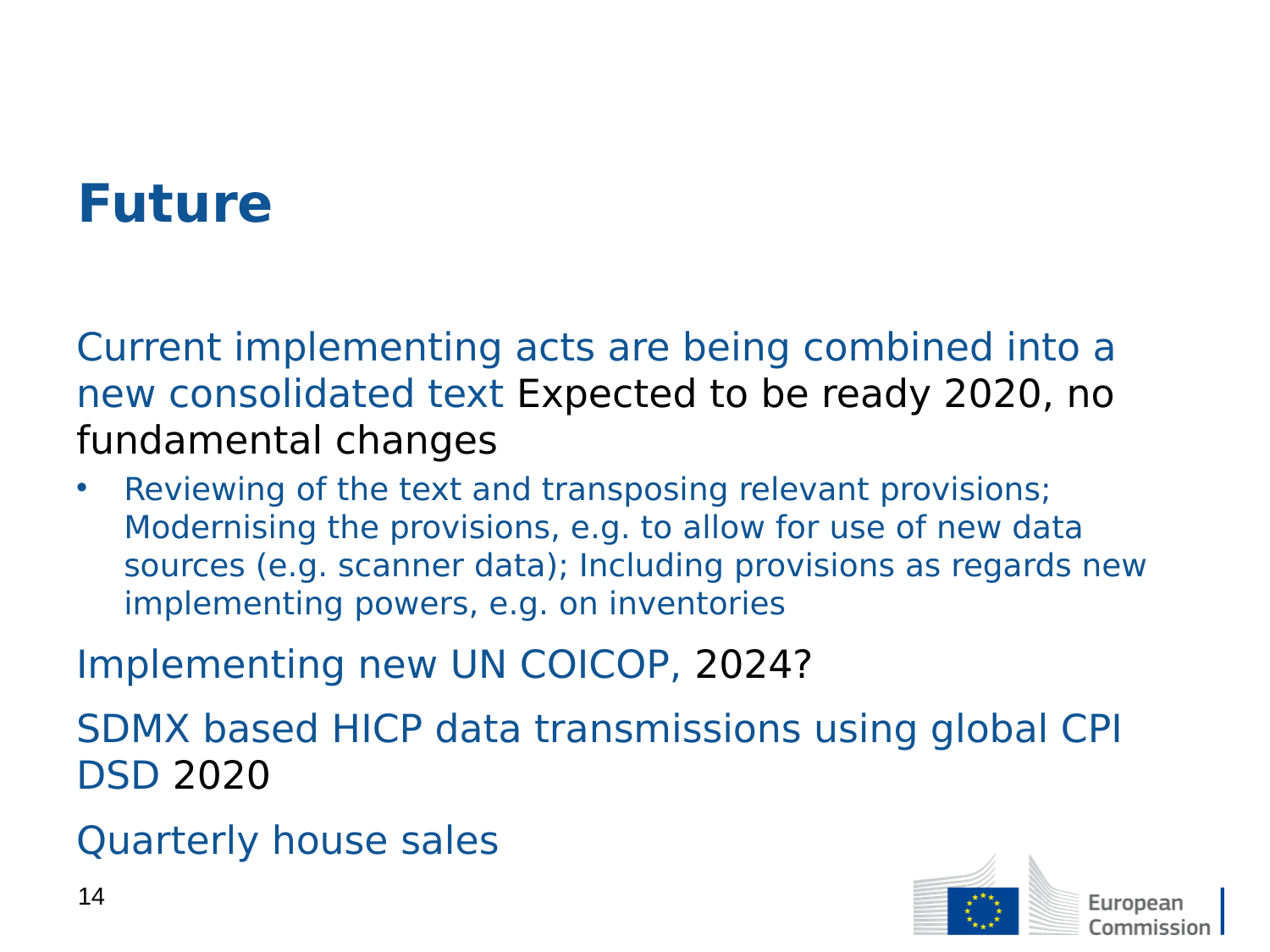

# Future
Current implementing acts are being combined into a new consolidated text Expected to be ready 2020, no fundamental changes
Reviewing of the text and transposing relevant provisions; Modernising the provisions, e.g. to allow for use of new data sources (e.g. scanner data); Including provisions as regards new implementing powers, e.g. on inventories
Implementing new UN COICOP, 2024?
SDMX based HICP data transmissions using global CPI DSD 2020
Quarterly house sales
14